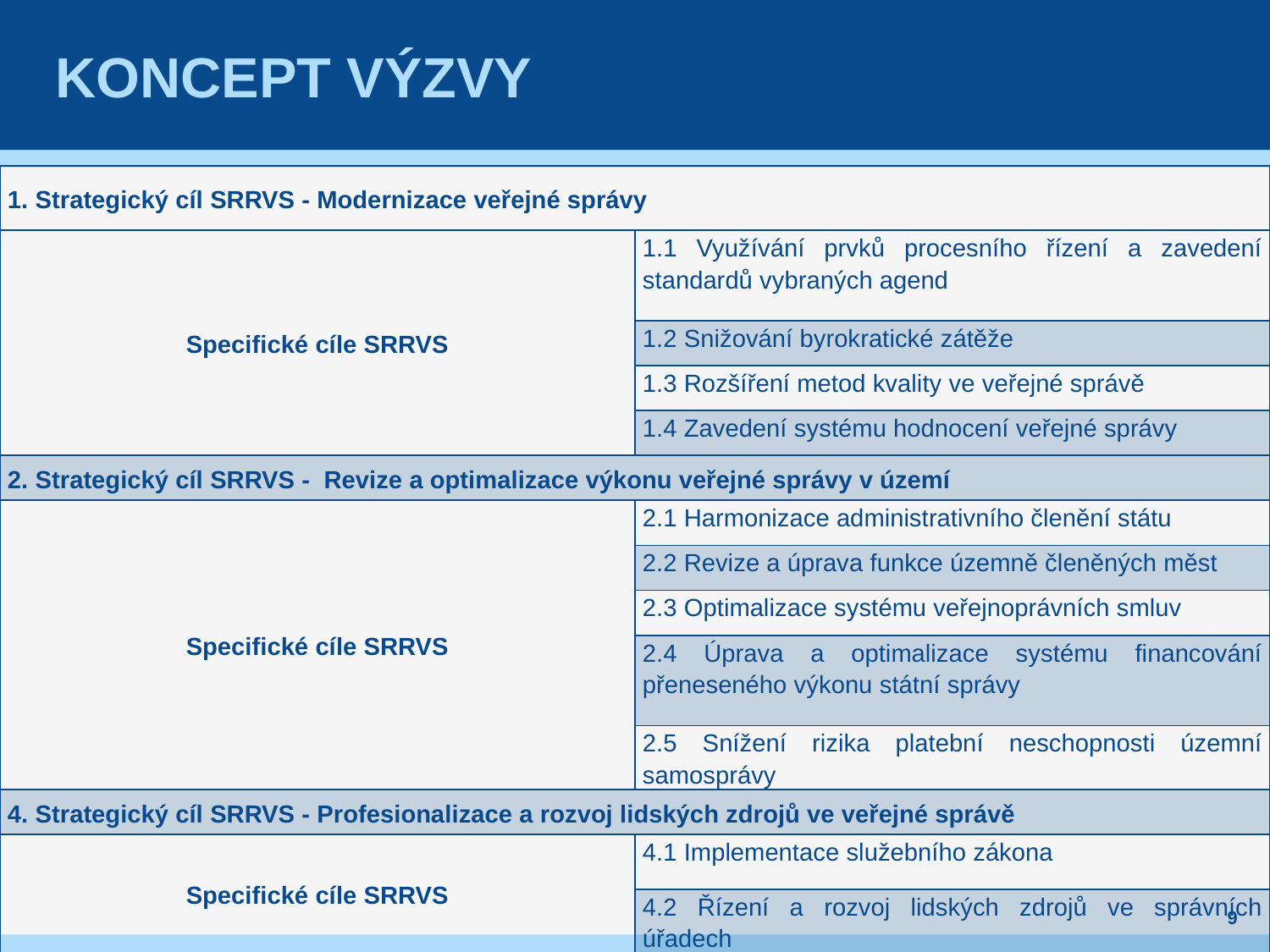

# Koncept výzvy
| 1. Strategický cíl SRRVS - Modernizace veřejné správy |  |
| --- | --- |
| Specifické cíle SRRVS | 1.1 Využívání prvků procesního řízení a zavedení standardů vybraných agend |
|  | 1.2 Snižování byrokratické zátěže |
|  | 1.3 Rozšíření metod kvality ve veřejné správě |
|  | 1.4 Zavedení systému hodnocení veřejné správy |
| 2. Strategický cíl SRRVS - Revize a optimalizace výkonu veřejné správy v území |  |
| Specifické cíle SRRVS | 2.1 Harmonizace administrativního členění státu |
|  | 2.2 Revize a úprava funkce územně členěných měst |
|  | 2.3 Optimalizace systému veřejnoprávních smluv |
|  | 2.4 Úprava a optimalizace systému financování přeneseného výkonu státní správy |
|  | 2.5 Snížení rizika platební neschopnosti územní samosprávy |
| 4. Strategický cíl SRRVS - Profesionalizace a rozvoj lidských zdrojů ve veřejné správě |  |
| Specifické cíle SRRVS | 4.1 Implementace služebního zákona |
|  | 4.2 Řízení a rozvoj lidských zdrojů ve správních úřadech |
9